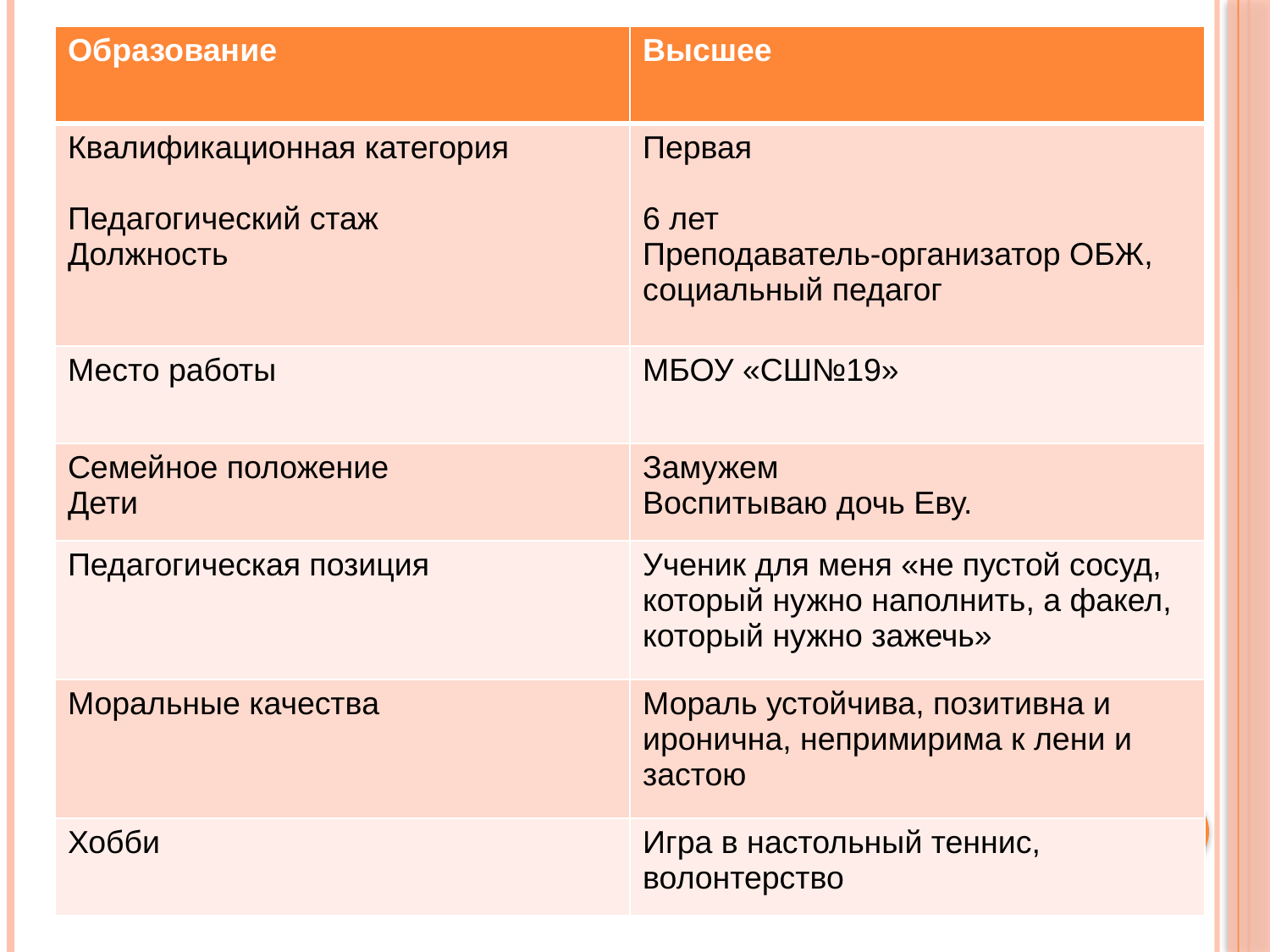

| Образование | Высшее |
| --- | --- |
| Квалификационная категория Педагогический стаж Должность | Первая 6 лет Преподаватель-организатор ОБЖ, социальный педагог |
| Место работы | МБОУ «СШ№19» |
| Семейное положение Дети | Замужем Воспитываю дочь Еву. |
| Педагогическая позиция | Ученик для меня «не пустой сосуд, который нужно наполнить, а факел, который нужно зажечь» |
| Моральные качества | Мораль устойчива, позитивна и иронична, непримирима к лени и застою |
| Хобби | Игра в настольный теннис, волонтерство |
#